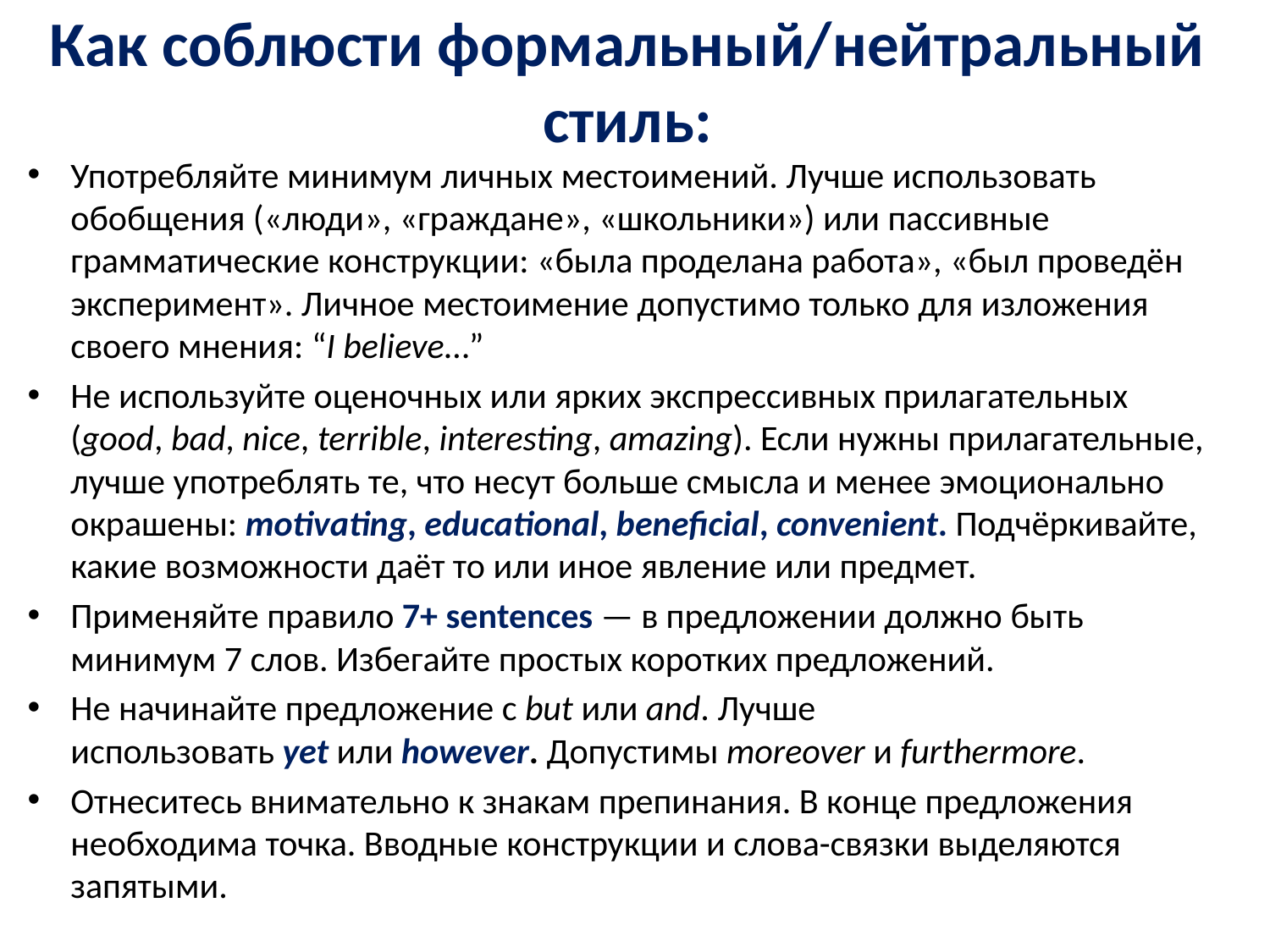

# Как соблюсти формальный/нейтральный стиль:
Употребляйте минимум личных местоимений. Лучше использовать обобщения («люди», «граждане», «школьники») или пассивные грамматические конструкции: «была проделана работа», «был проведён эксперимент». Личное местоимение допустимо только для изложения своего мнения: “I believe…”
Не используйте оценочных или ярких экспрессивных прилагательных (good, bad, nice, terrible, interesting, amazing). Если нужны прилагательные, лучше употреблять те, что несут больше смысла и менее эмоционально окрашены: motivating, educational, beneficial, convenient. Подчёркивайте, какие возможности даёт то или иное явление или предмет.
Применяйте правило 7+ sentences — в предложении должно быть минимум 7 слов. Избегайте простых коротких предложений.
Не начинайте предложение с but или and. Лучше использовать yet или however. Допустимы moreover и furthermore.
Отнеситесь внимательно к знакам препинания. В конце предложения необходима точка. Вводные конструкции и слова-связки выделяются запятыми.